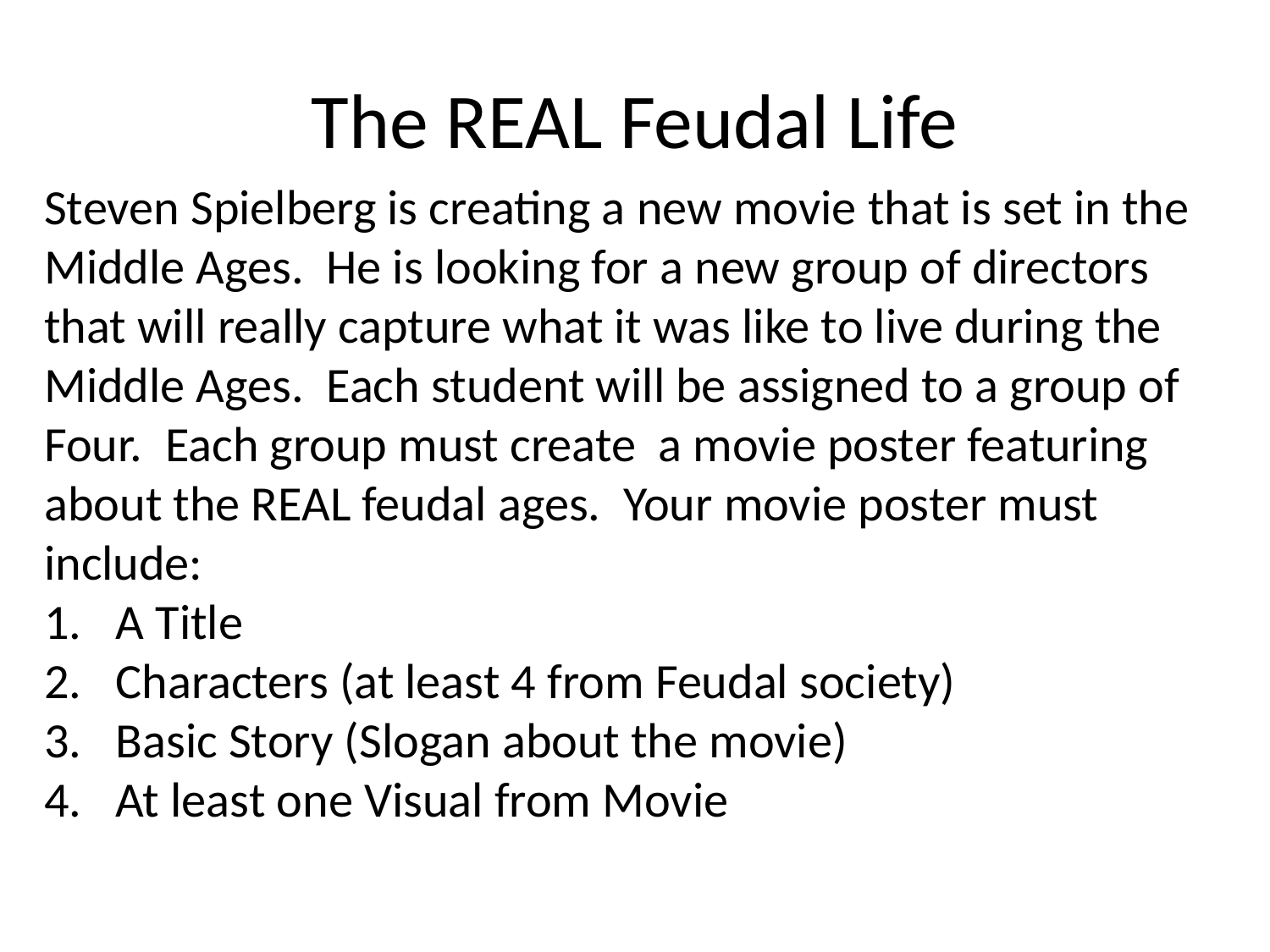

# The REAL Feudal Life
Steven Spielberg is creating a new movie that is set in the Middle Ages.  He is looking for a new group of directors that will really capture what it was like to live during the Middle Ages.  Each student will be assigned to a group of Four.  Each group must create  a movie poster featuring about the REAL feudal ages.  Your movie poster must include:
A Title
Characters (at least 4 from Feudal society)
Basic Story (Slogan about the movie)
At least one Visual from Movie